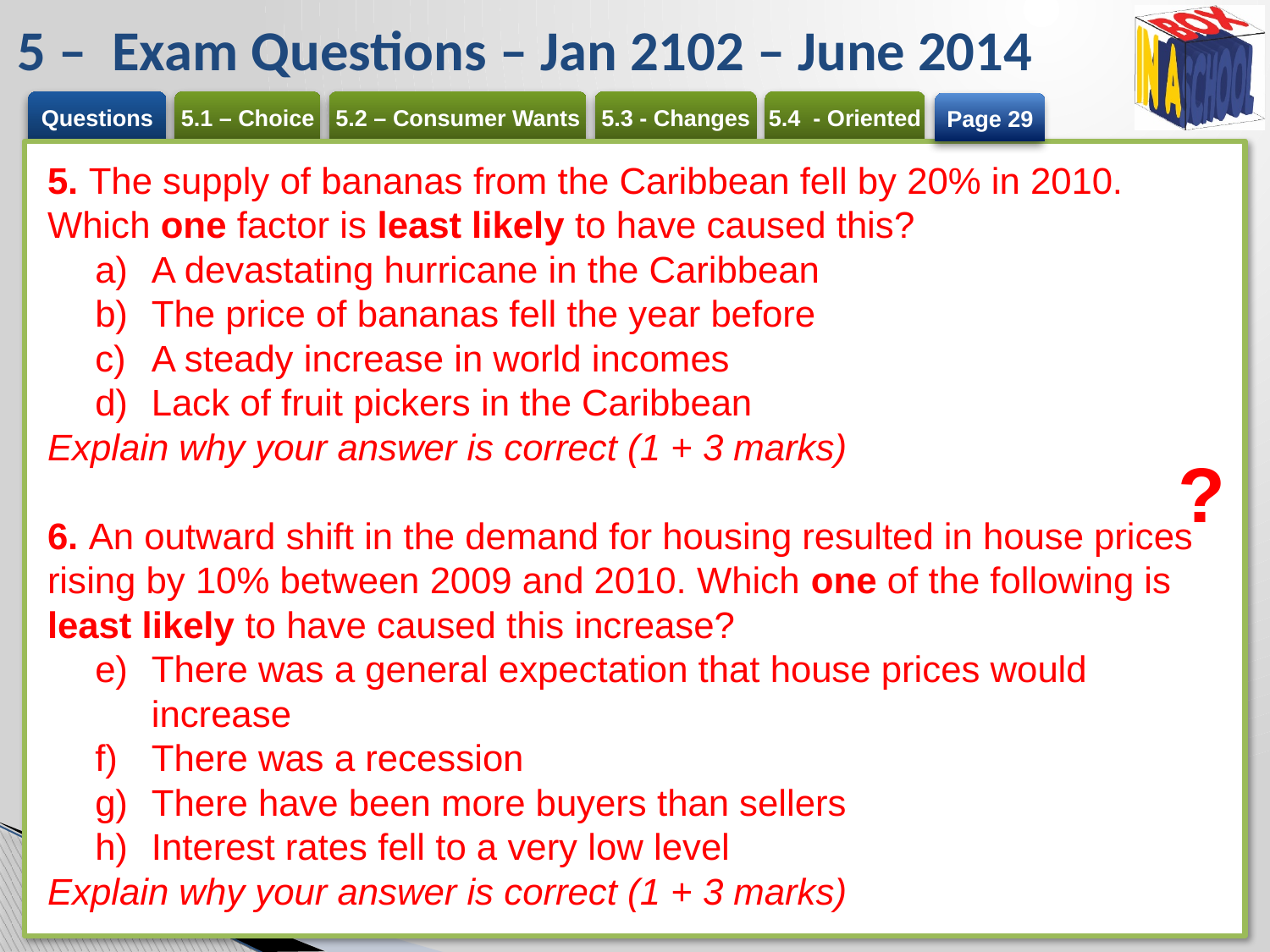

# 5 –  Exam Questions – Jan 2102 – June 2014
Page 29
5. The supply of bananas from the Caribbean fell by 20% in 2010. Which one factor is least likely to have caused this?
A devastating hurricane in the Caribbean
The price of bananas fell the year before
A steady increase in world incomes
Lack of fruit pickers in the Caribbean
Explain why your answer is correct (1 + 3 marks)

6. An outward shift in the demand for housing resulted in house prices rising by 10% between 2009 and 2010. Which one of the following is least likely to have caused this increase?
There was a general expectation that house prices would increase
There was a recession
There have been more buyers than sellers
Interest rates fell to a very low level
Explain why your answer is correct (1 + 3 marks)
?